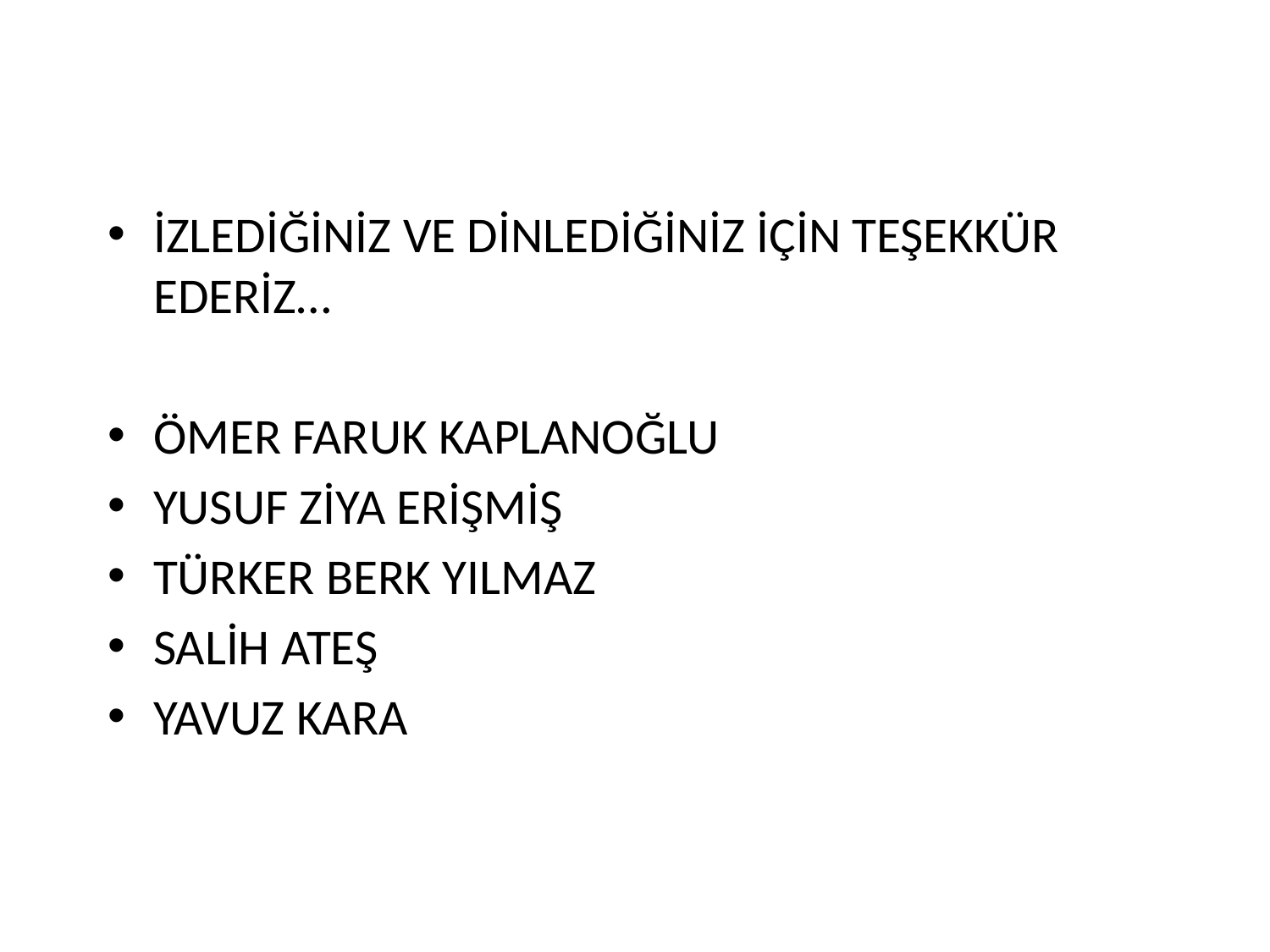

İZLEDİĞİNİZ VE DİNLEDİĞİNİZ İÇİN TEŞEKKÜR EDERİZ…

ÖMER FARUK KAPLANOĞLU
YUSUF ZİYA ERİŞMİŞ
TÜRKER BERK YILMAZ
SALİH ATEŞ
YAVUZ KARA